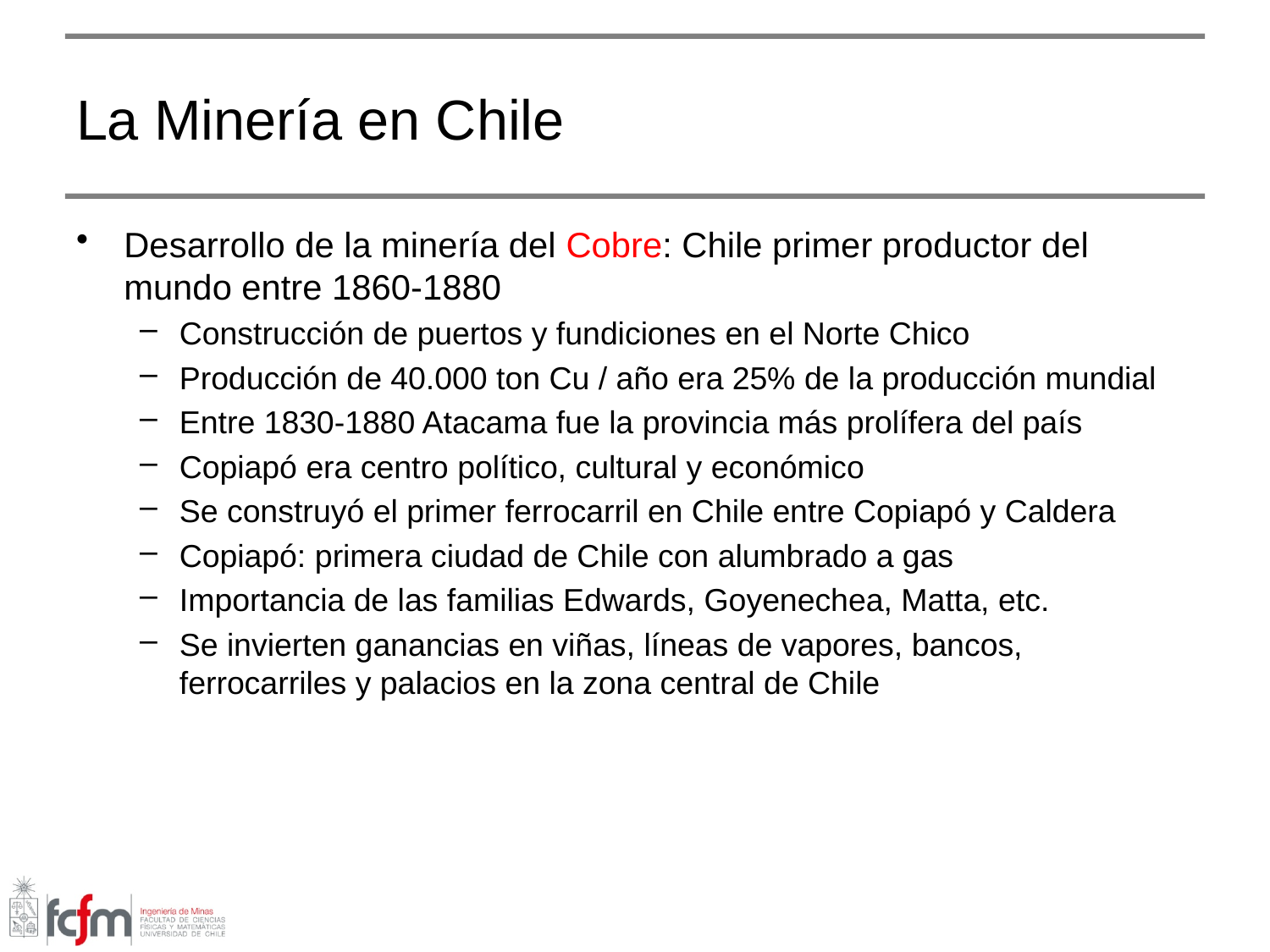

# La Minería en Chile
Desarrollo de la minería del Cobre: Chile primer productor del mundo entre 1860-1880
Construcción de puertos y fundiciones en el Norte Chico
Producción de 40.000 ton Cu / año era 25% de la producción mundial
Entre 1830-1880 Atacama fue la provincia más prolífera del país
Copiapó era centro político, cultural y económico
Se construyó el primer ferrocarril en Chile entre Copiapó y Caldera
Copiapó: primera ciudad de Chile con alumbrado a gas
Importancia de las familias Edwards, Goyenechea, Matta, etc.
Se invierten ganancias en viñas, líneas de vapores, bancos, ferrocarriles y palacios en la zona central de Chile